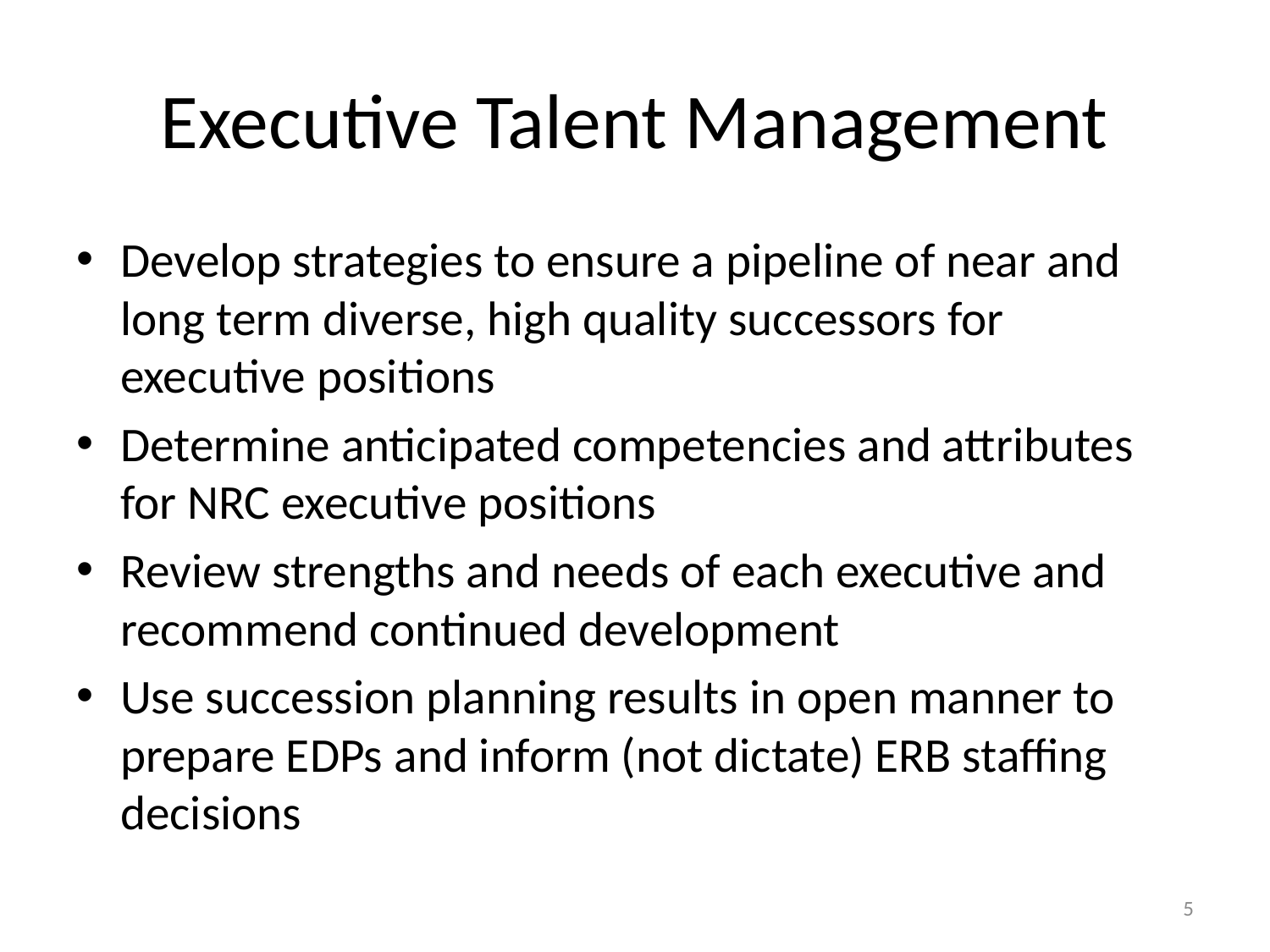

# Executive Talent Management
Develop strategies to ensure a pipeline of near and long term diverse, high quality successors for executive positions
Determine anticipated competencies and attributes for NRC executive positions
Review strengths and needs of each executive and recommend continued development
Use succession planning results in open manner to prepare EDPs and inform (not dictate) ERB staffing decisions
5